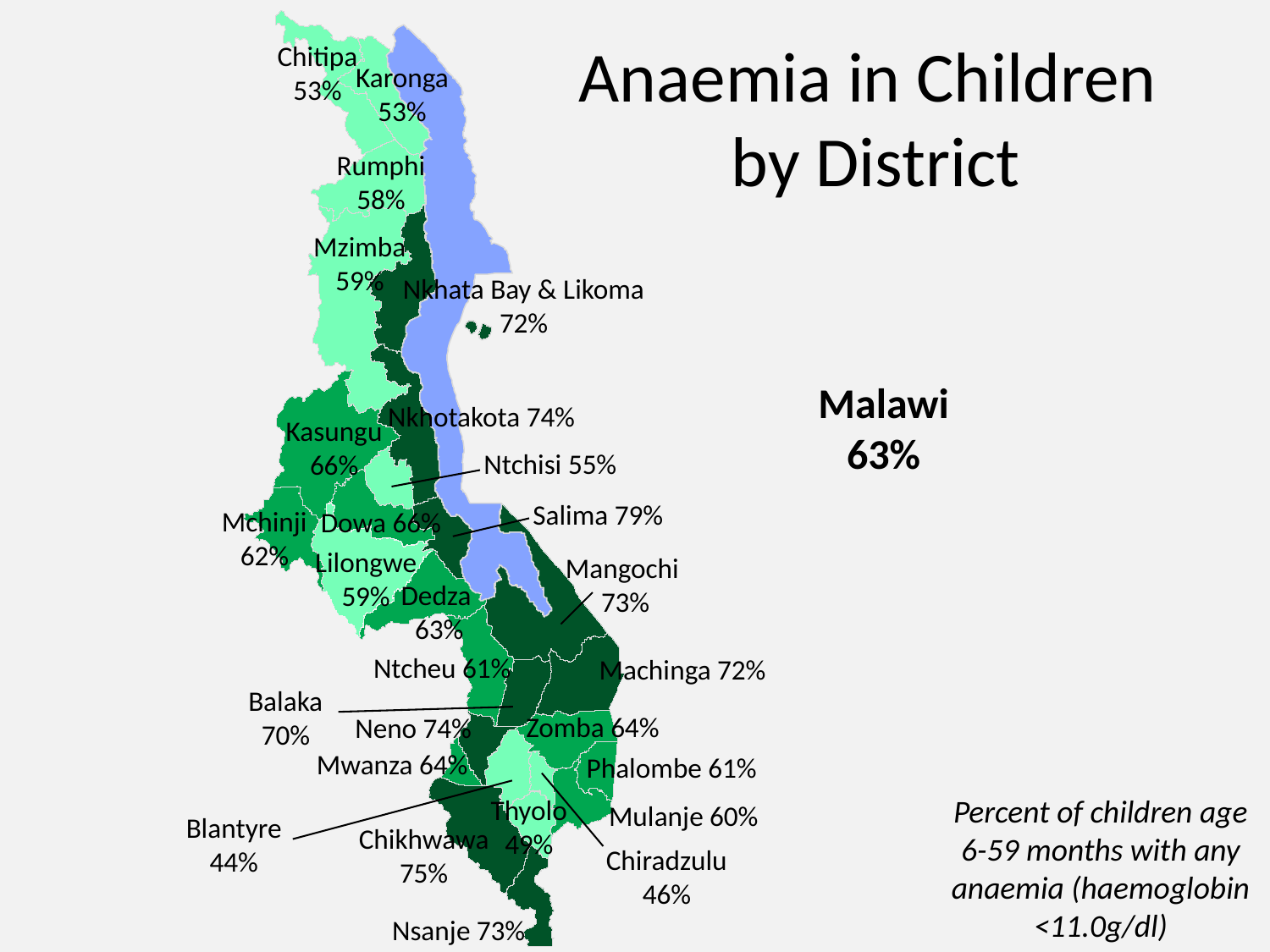

Chitipa
53%
Karonga
53%
Anaemia in Children
 by District
Rumphi
58%
Mzimba
59%
Nkhata Bay & Likoma
72%
Malawi
63%
Nkhotakota 74%
Kasungu
66%
Ntchisi 55%
Salima 79%
Mchinji
62%
Dowa 66%
Lilongwe
59%
Mangochi
73%
Dedza
63%
Ntcheu 61%
Machinga 72%
Balaka
70%
Zomba 64%
Neno 74%
Mwanza 64%
Phalombe 61%
Percent of children age 6-59 months with any anaemia (haemoglobin <11.0g/dl)
Thyolo
49%
Mulanje 60%
Blantyre
44%
Chikhwawa 75%
Chiradzulu
46%
Nsanje 73%